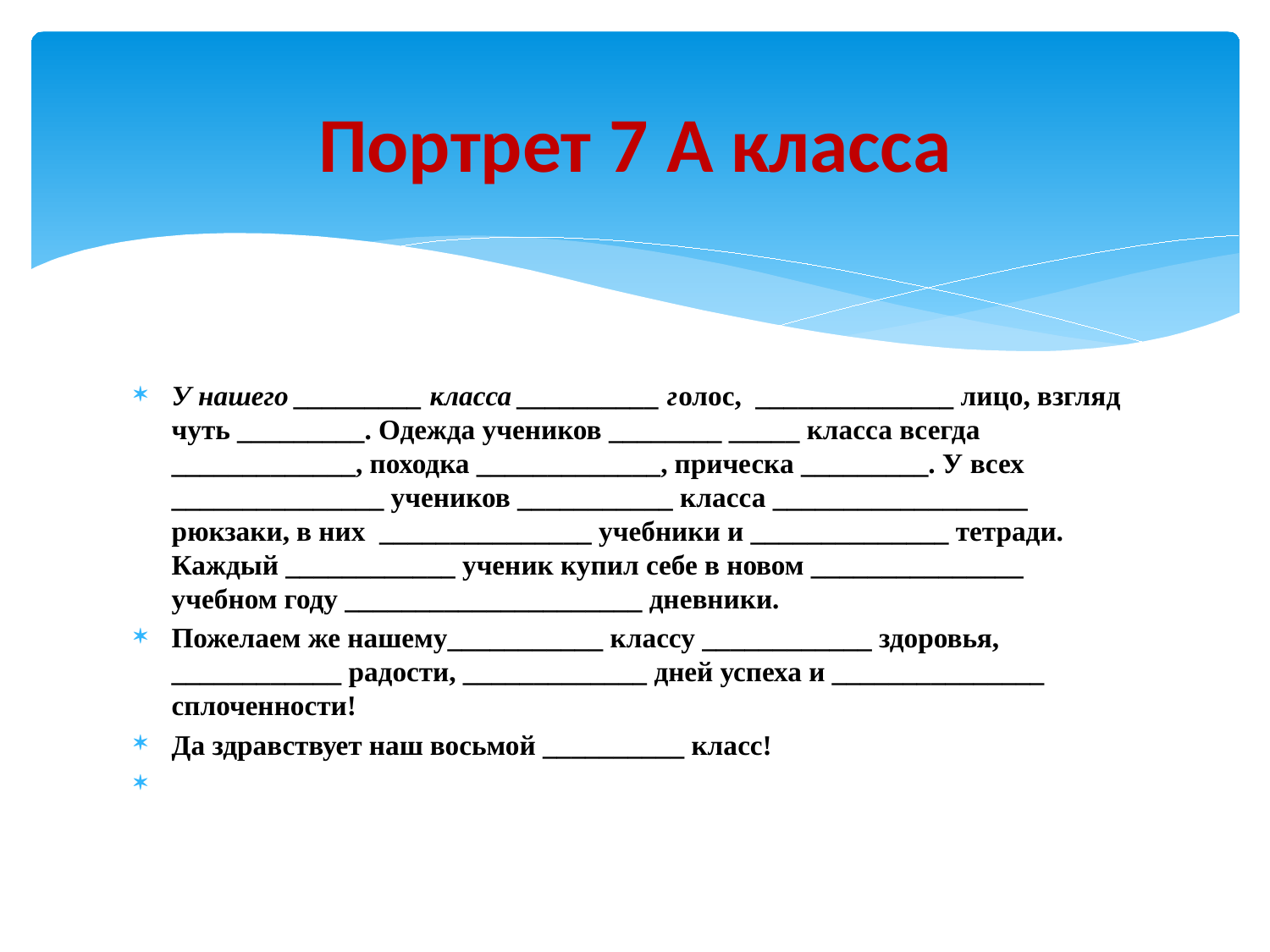

# Портрет 7 А класса
У нашего _________ класса __________ голос,  ______________ лицо, взгляд чуть _________. Одежда учеников ________ _____ класса всегда _____________, походка _____________, прическа _________. У всех _______________ учеников ___________ класса __________________ рюкзаки, в них  _______________ учебники и ______________ тетради. Каждый ____________ ученик купил себе в новом _______________ учебном году _____________________ дневники.
Пожелаем же нашему___________ классу ____________ здоровья, ____________ радости, _____________ дней успеха и _______________ сплоченности!
Да здравствует наш восьмой __________ класс!